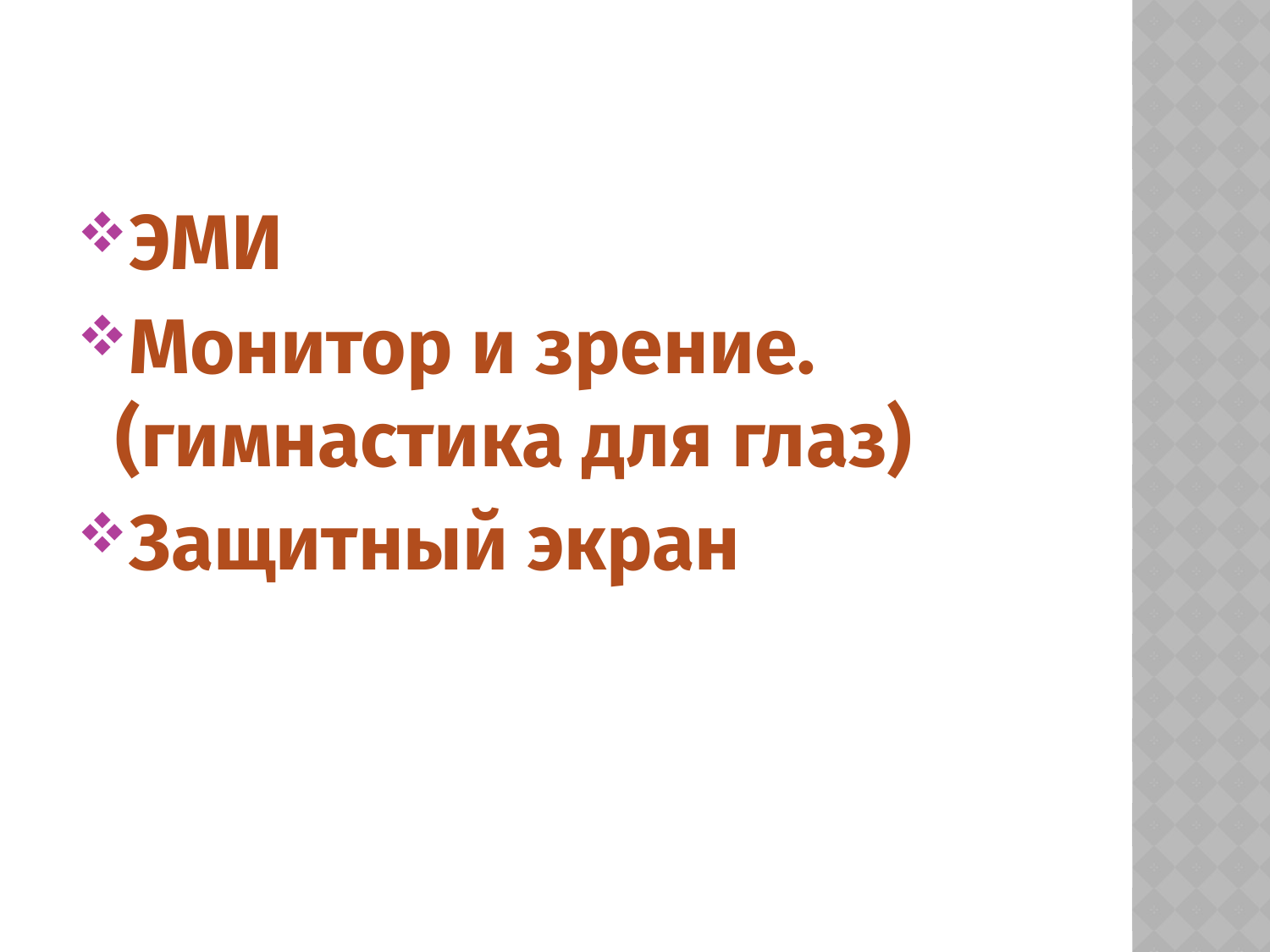

ЭМИ
Монитор и зрение. (гимнастика для глаз)
Защитный экран